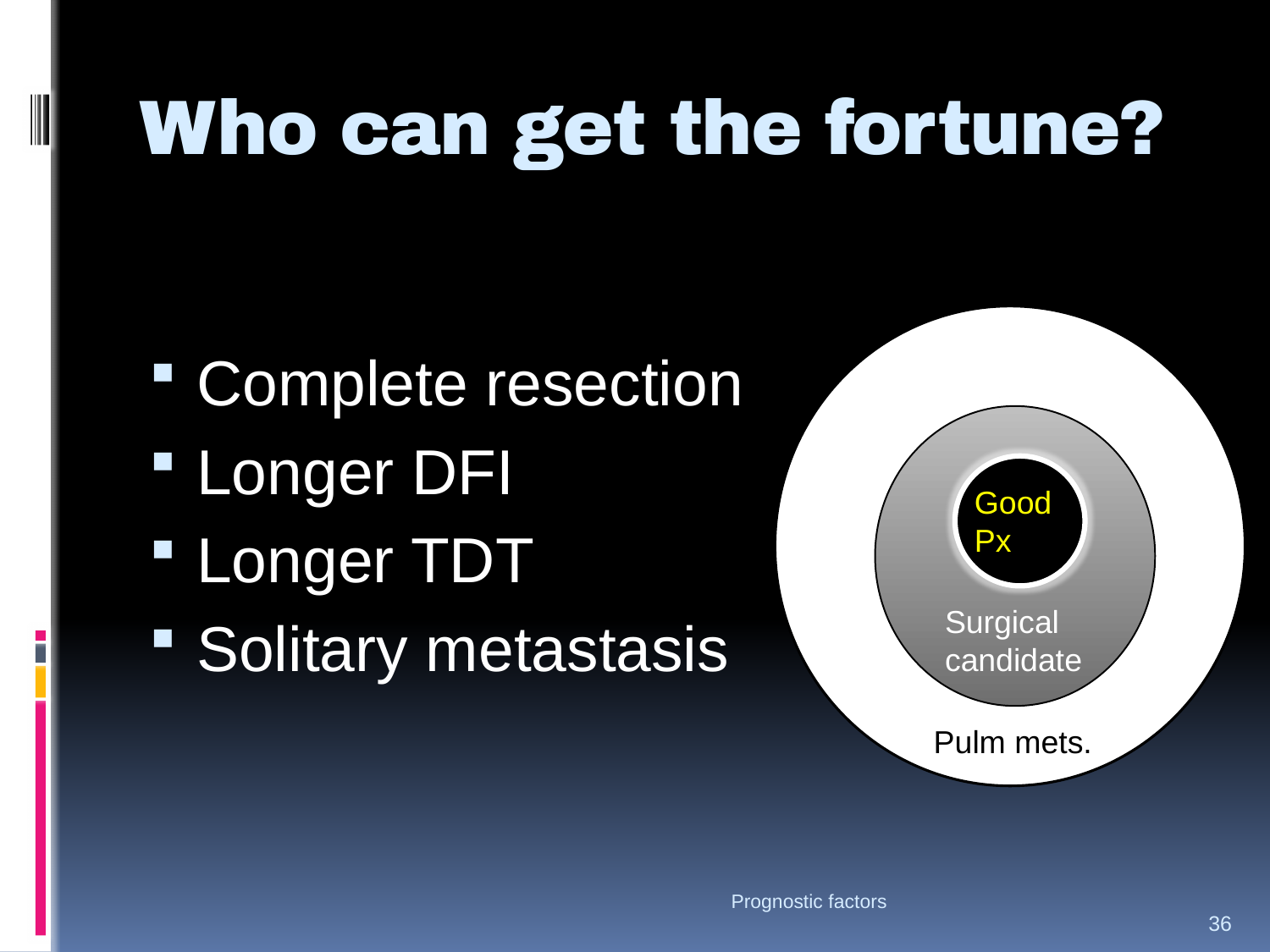

# Who can get the fortune?

Complete resection
Longer DFI
Longer TDT
Solitary metastasis

ddf

Good
Px
Surgical
candidate
Pulm mets.
Prognostic factors

36